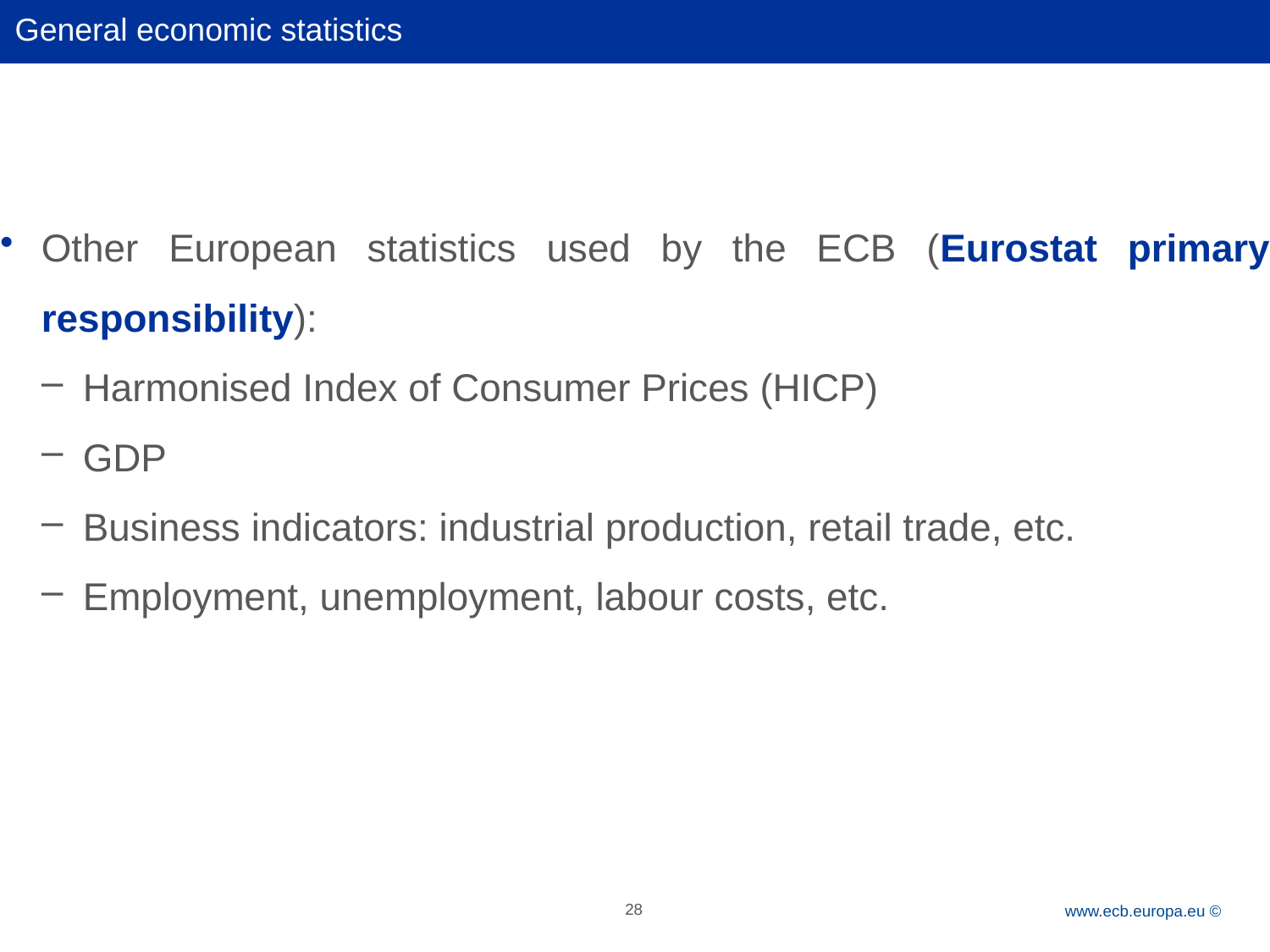

# General economic statistics

Other European statistics used by the ECB (Eurostat primary responsibility):
Harmonised Index of Consumer Prices (HICP)
GDP
Business indicators: industrial production, retail trade, etc.
Employment, unemployment, labour costs, etc.

28